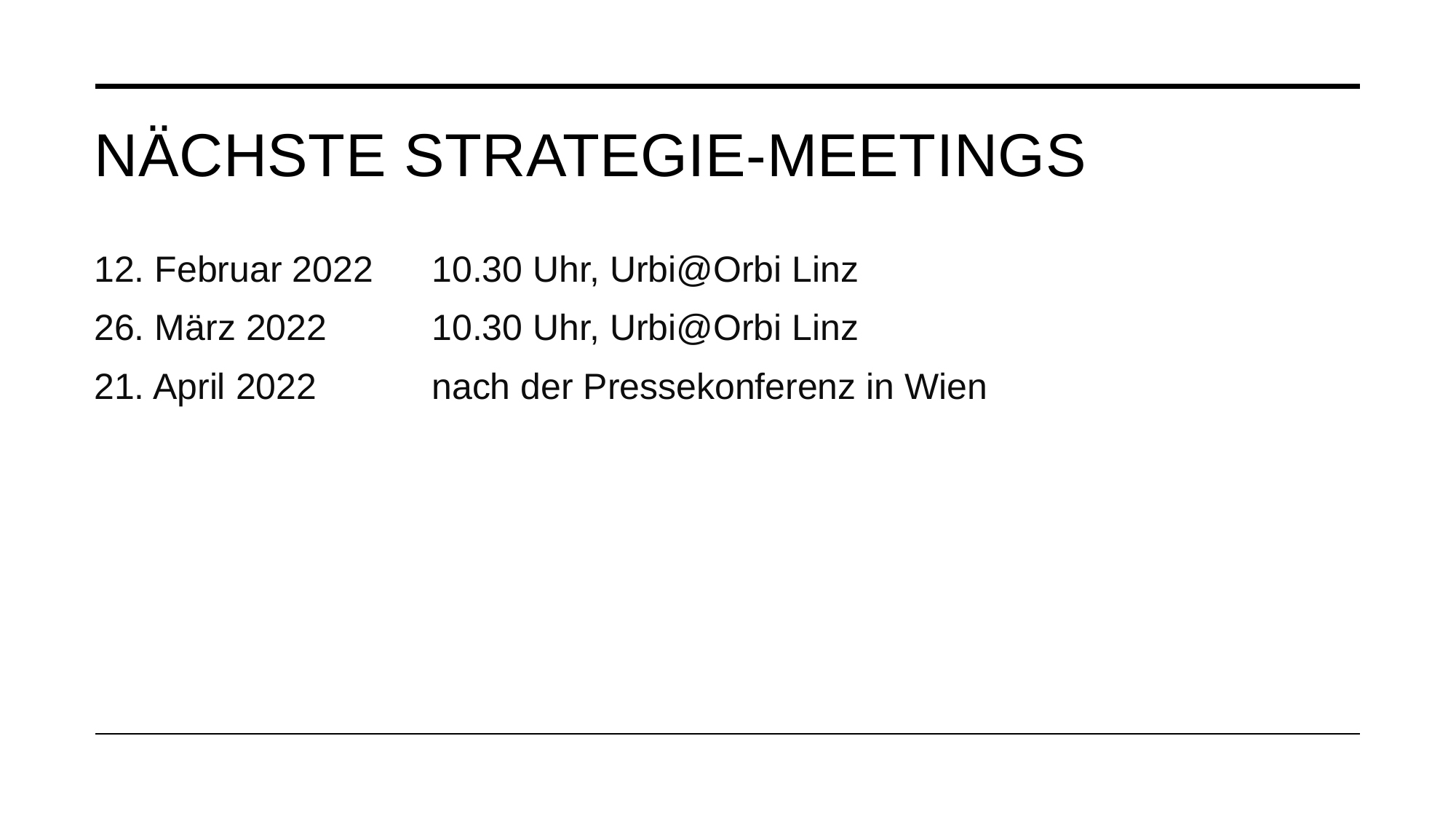

# Nächste Strategie-mEETINGs
12. Februar 2022	 10.30 Uhr, Urbi@Orbi Linz
26. März 2022	 10.30 Uhr, Urbi@Orbi Linz
21. April 2022	 nach der Pressekonferenz in Wien